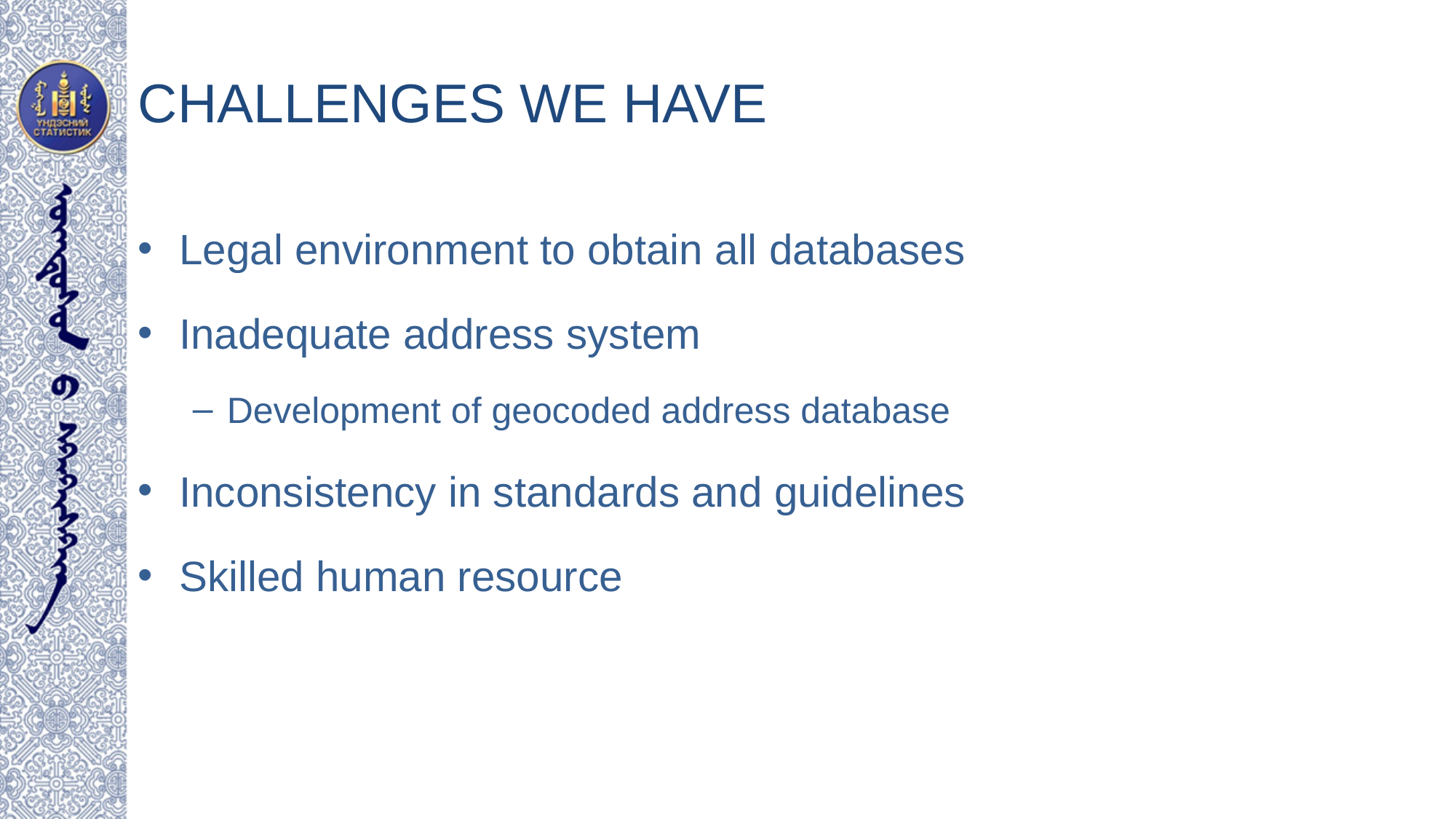

# CHALLENGES WE HAVE
Legal environment to obtain all databases
Inadequate address system
Development of geocoded address database
Inconsistency in standards and guidelines
Skilled human resource